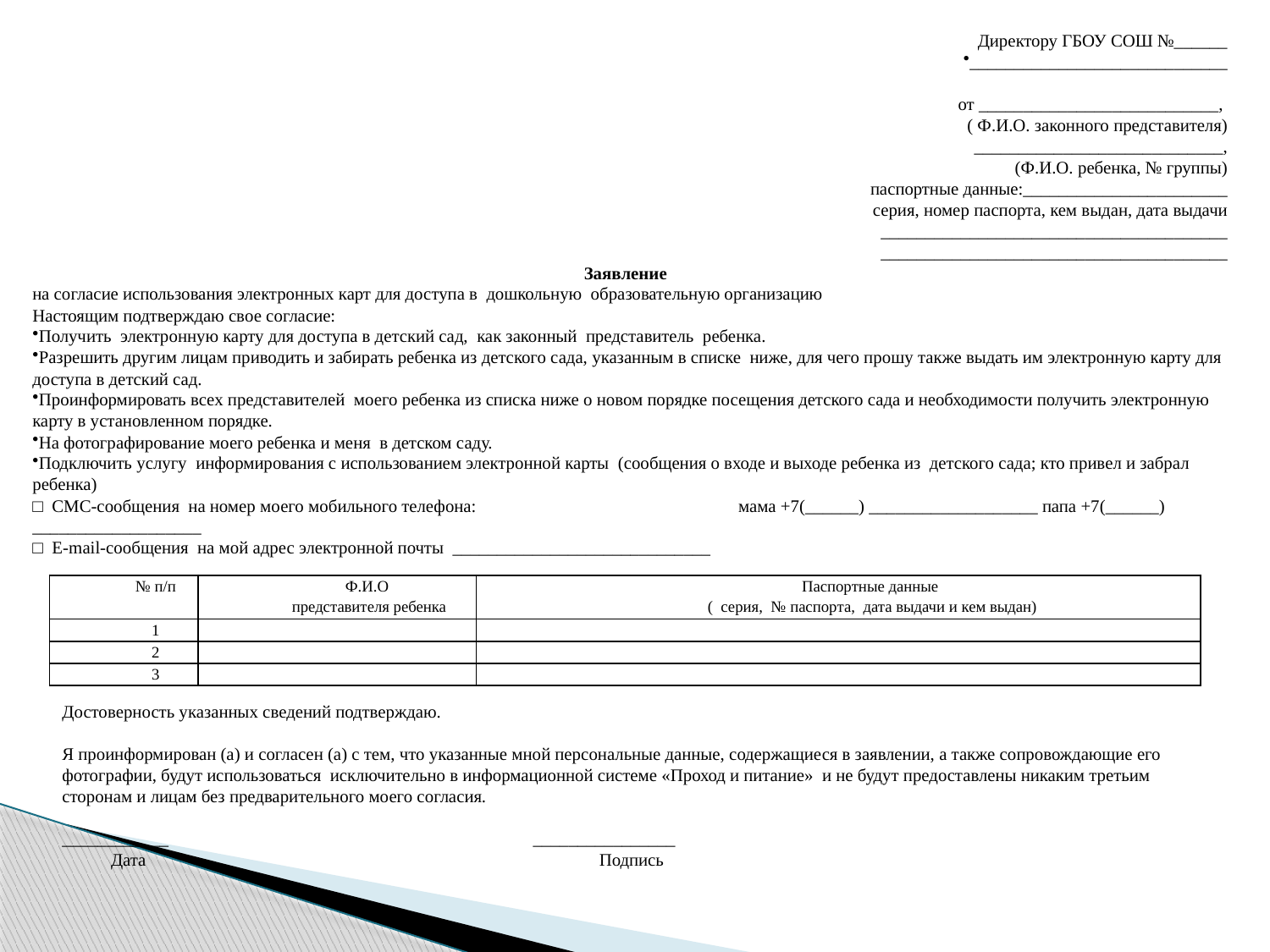

Директору ГБОУ СОШ №______
_____________________________

                                                                                        от ___________________________,
                                                                                                                        ( Ф.И.О. законного представителя)
                                                                                                                                                                               ____________________________,
(Ф.И.О. ребенка, № группы)
паспортные данные:_______________________
                                                                                                серия, номер паспорта, кем выдан, дата выдачи
_______________________________________
_______________________________________
Заявление
на согласие использования электронных карт для доступа в  дошкольную  образовательную организацию
Настоящим подтверждаю свое согласие:
Получить  электронную карту для доступа в детский сад,  как законный  представитель  ребенка.
Разрешить другим лицам приводить и забирать ребенка из детского сада, указанным в списке  ниже, для чего прошу также выдать им электронную карту для доступа в детский сад.
Проинформировать всех представителей  моего ребенка из списка ниже о новом порядке посещения детского сада и необходимости получить электронную карту в установленном порядке.
На фотографирование моего ребенка и меня  в детском саду.
Подключить услугу  информирования с использованием электронной карты  (сообщения о входе и выходе ребенка из  детского сада; кто привел и забрал ребенка)
□  СМС-сообщения  на номер моего мобильного телефона:                                                           мама +7(______) ___________________ папа +7(______) ___________________
□  Е-mail-сообщения  на мой адрес электронной почты  _____________________________

| № п/п | Ф.И.О представителя ребенка | Паспортные данные ( серия, № паспорта, дата выдачи и кем выдан) |
| --- | --- | --- |
| 1 |  |  |
| 2 |  |  |
| 3 |  |  |
Достоверность указанных сведений подтверждаю.

Я проинформирован (а) и согласен (а) с тем, что указанные мной персональные данные, содержащиеся в заявлении, а также сопровождающие его фотографии, будут использоваться  исключительно в информационной системе «Проход и питание»  и не будут предоставлены никаким третьим сторонам и лицам без предварительного моего согласия.

____________                                                                                  ________________
           Дата                                                                                                      Подпись